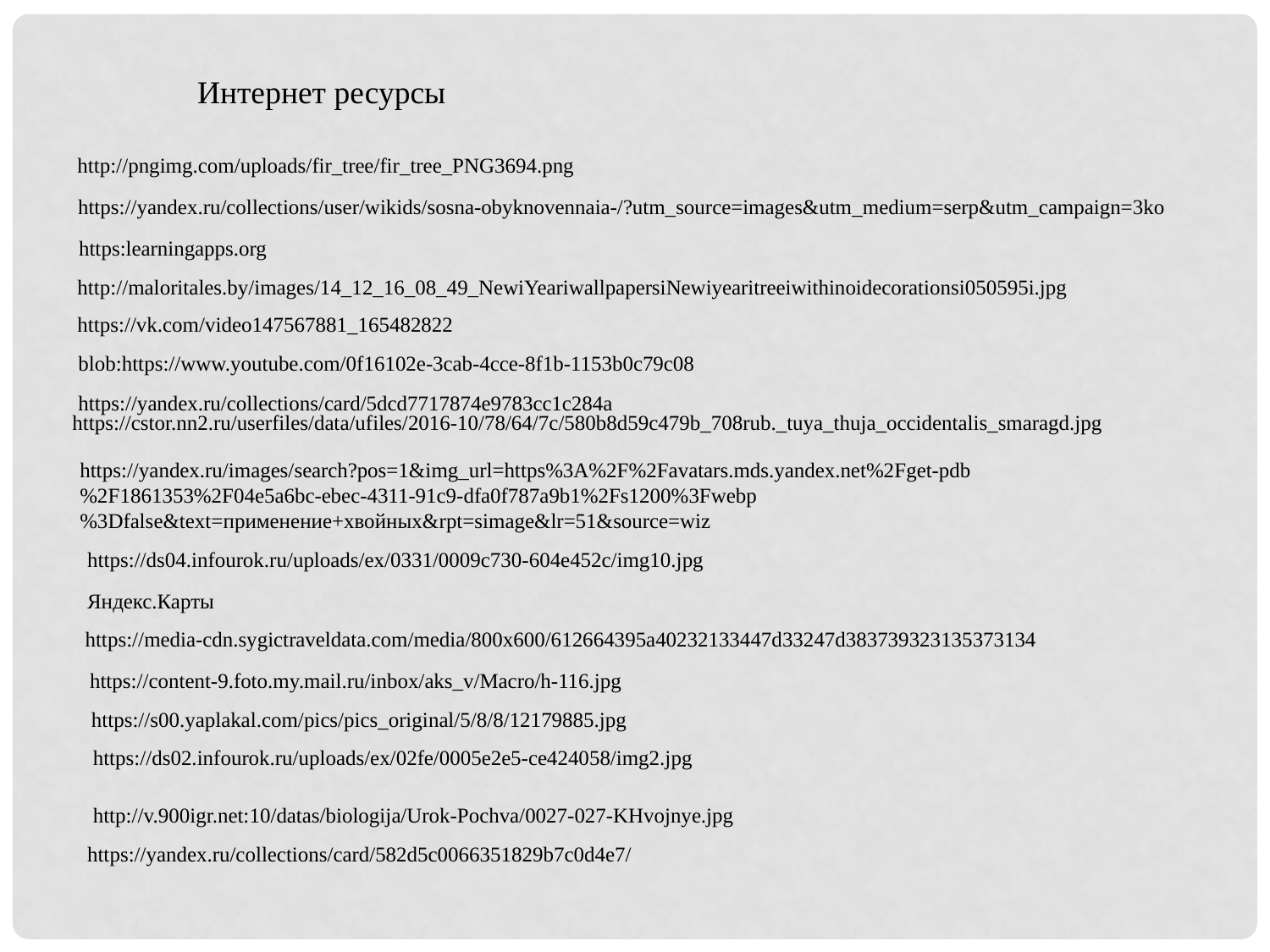

Интернет ресурсы
http://pngimg.com/uploads/fir_tree/fir_tree_PNG3694.png
  https://yandex.ru/collections/user/wikids/sosna-obyknovennaia-/?utm_source=images&utm_medium=serp&utm_campaign=3ko
https:learningapps.org
http://maloritales.by/images/14_12_16_08_49_NewiYeariwallpapersiNewiyearitreeiwithinoidecorationsi050595i.jpg
https://vk.com/video147567881_165482822

blob:https://www.youtube.com/0f16102e-3cab-4cce-8f1b-1153b0c79c08
https://yandex.ru/collections/card/5dcd7717874e9783cc1c284a
https://cstor.nn2.ru/userfiles/data/ufiles/2016-10/78/64/7c/580b8d59c479b_708rub._tuya_thuja_occidentalis_smaragd.jpg
https://yandex.ru/images/search?pos=1&img_url=https%3A%2F%2Favatars.mds.yandex.net%2Fget-pdb%2F1861353%2F04e5a6bc-ebec-4311-91c9-dfa0f787a9b1%2Fs1200%3Fwebp%3Dfalse&text=применение+хвойных&rpt=simage&lr=51&source=wiz
https://ds04.infourok.ru/uploads/ex/0331/0009c730-604e452c/img10.jpg
Яндекс.Карты
 https://media-cdn.sygictraveldata.com/media/800x600/612664395a40232133447d33247d383739323135373134
https://content-9.foto.my.mail.ru/inbox/aks_v/Macro/h-116.jpg
https://s00.yaplakal.com/pics/pics_original/5/8/8/12179885.jpg
https://ds02.infourok.ru/uploads/ex/02fe/0005e2e5-ce424058/img2.jpg
http://v.900igr.net:10/datas/biologija/Urok-Pochva/0027-027-KHvojnye.jpg
https://yandex.ru/collections/card/582d5c0066351829b7c0d4e7/